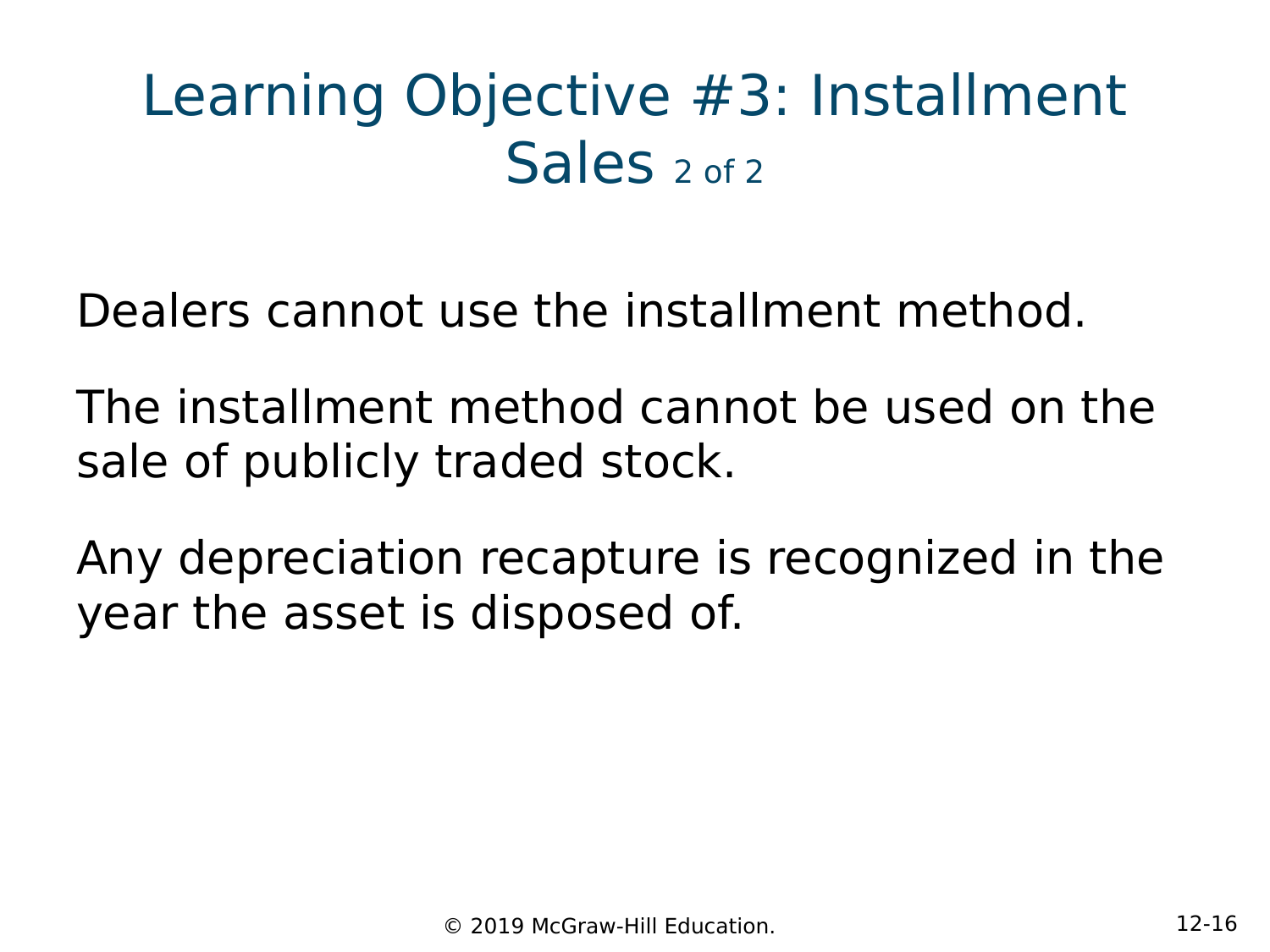

# Learning Objective #3: Installment Sales 2 of 2
Dealers cannot use the installment method.
The installment method cannot be used on the sale of publicly traded stock.
Any depreciation recapture is recognized in the year the asset is disposed of.